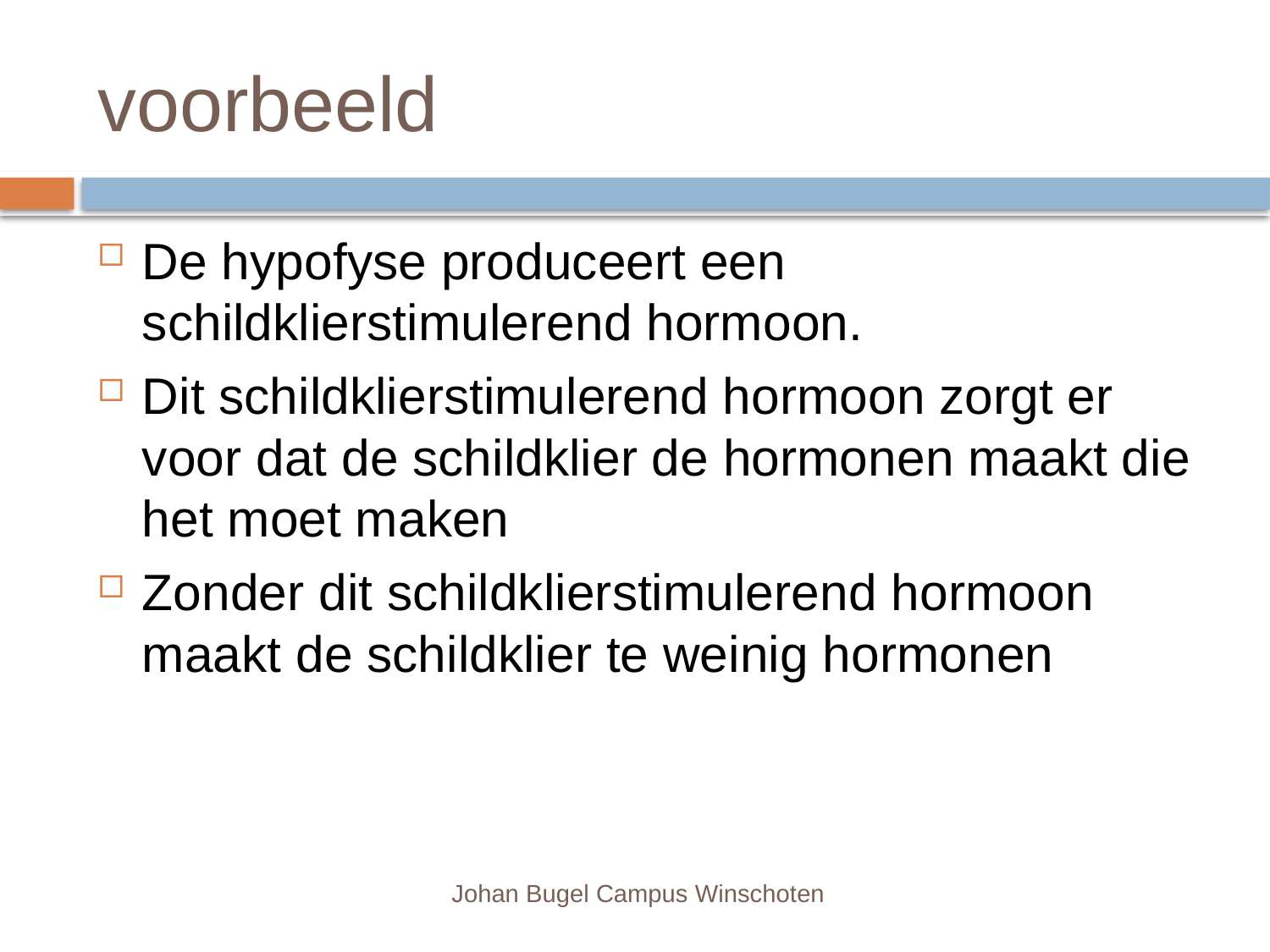

# voorbeeld
De hypofyse produceert een schildklierstimulerend hormoon.
Dit schildklierstimulerend hormoon zorgt er voor dat de schildklier de hormonen maakt die het moet maken
Zonder dit schildklierstimulerend hormoon maakt de schildklier te weinig hormonen
Johan Bugel Campus Winschoten